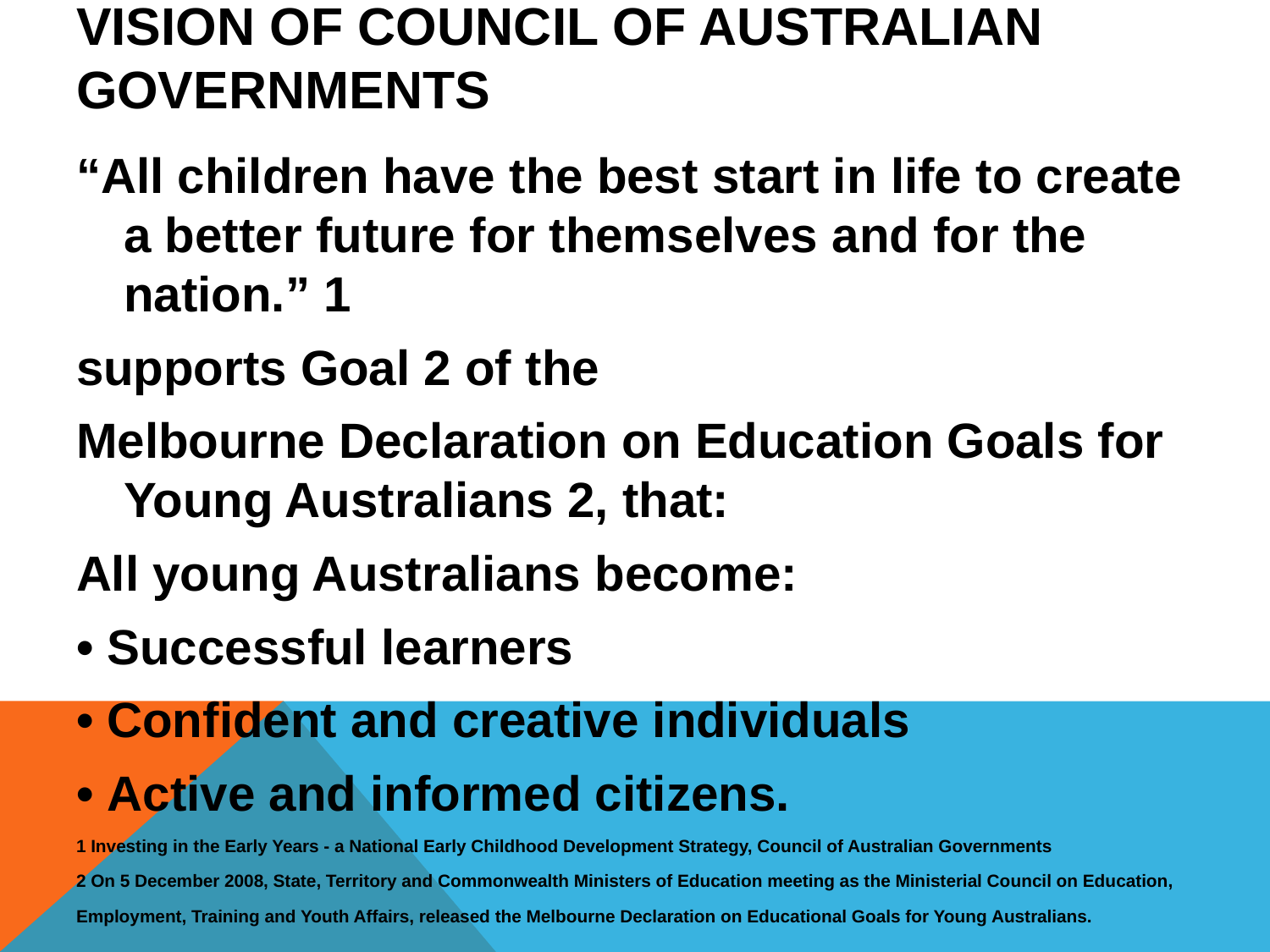

# Vision of Council of Australian Governments
“All children have the best start in life to create a better future for themselves and for the nation.” 1
supports Goal 2 of the
Melbourne Declaration on Education Goals for Young Australians 2, that:
All young Australians become:
• Successful learners
• Confident and creative individuals
• Active and informed citizens.
1 Investing in the Early Years - a National Early Childhood Development Strategy, Council of Australian Governments
2 On 5 December 2008, State, Territory and Commonwealth Ministers of Education meeting as the Ministerial Council on Education,
Employment, Training and Youth Affairs, released the Melbourne Declaration on Educational Goals for Young Australians.